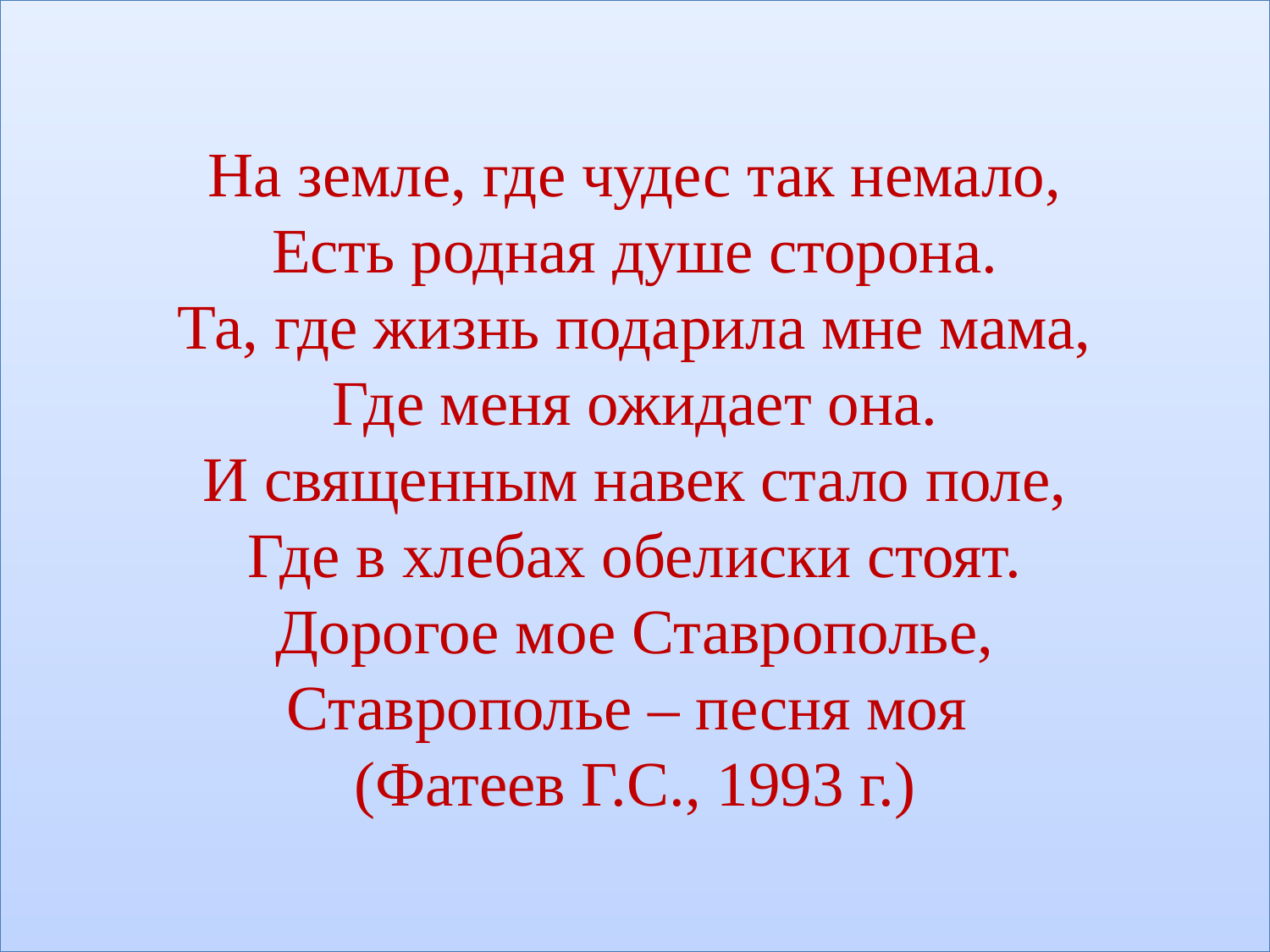

# На земле, где чудес так немало, Есть родная душе сторона. Та, где жизнь подарила мне мама, Где меня ожидает она. И священным навек стало поле, Где в хлебах обелиски стоят. Дорогое мое Ставрополье, Ставрополье – песня моя (Фатеев Г.С., 1993 г.)